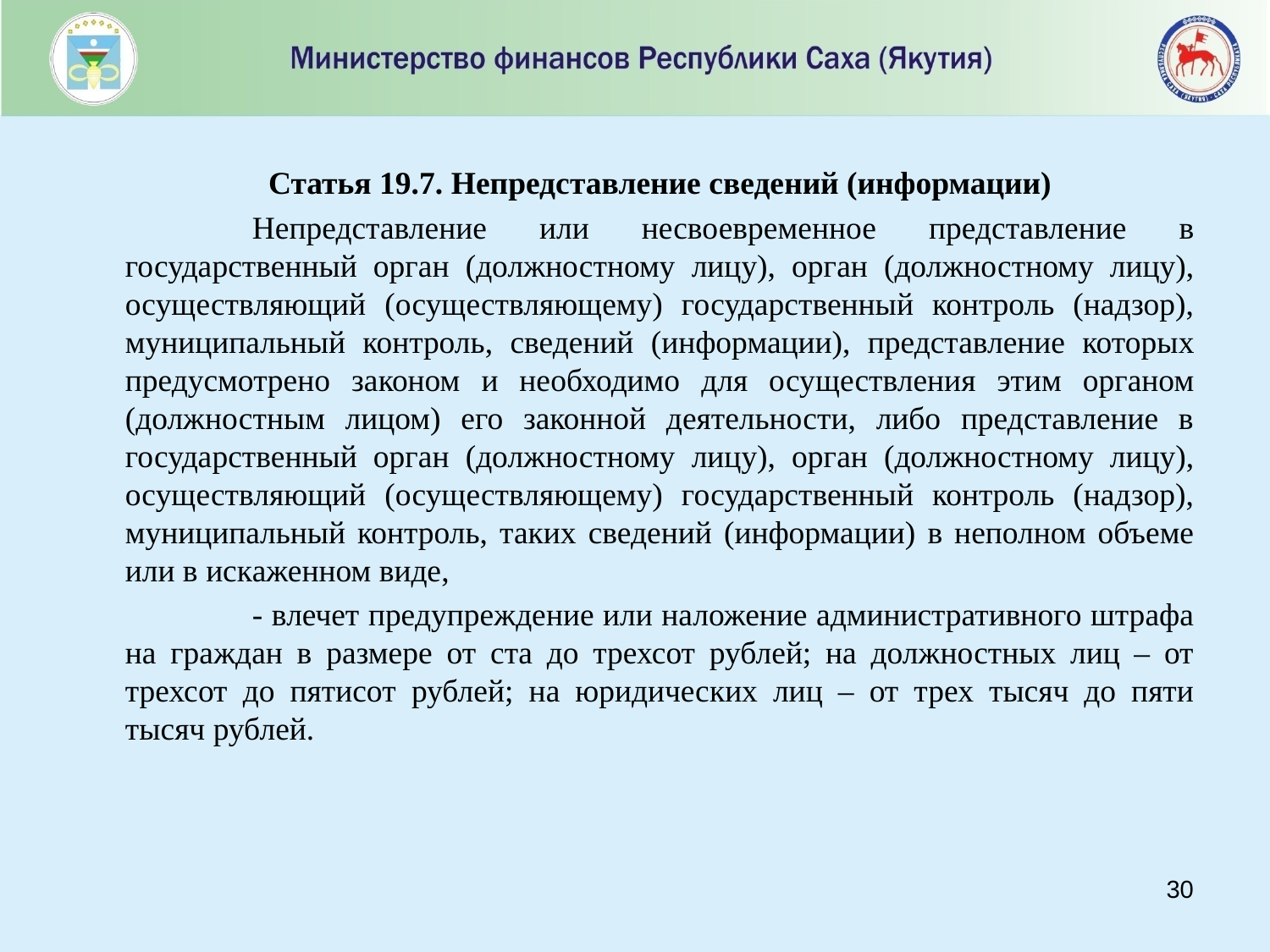

#
	Статья 19.7. Непредставление сведений (информации)
		Непредставление или несвоевременное представление в государственный орган (должностному лицу), орган (должностному лицу), осуществляющий (осуществляющему) государственный контроль (надзор), муниципальный контроль, сведений (информации), представление которых предусмотрено законом и необходимо для осуществления этим органом (должностным лицом) его законной деятельности, либо представление в государственный орган (должностному лицу), орган (должностному лицу), осуществляющий (осуществляющему) государственный контроль (надзор), муниципальный контроль, таких сведений (информации) в неполном объеме или в искаженном виде,
		- влечет предупреждение или наложение административного штрафа на граждан в размере от ста до трехсот рублей; на должностных лиц – от трехсот до пятисот рублей; на юридических лиц – от трех тысяч до пяти тысяч рублей.

30